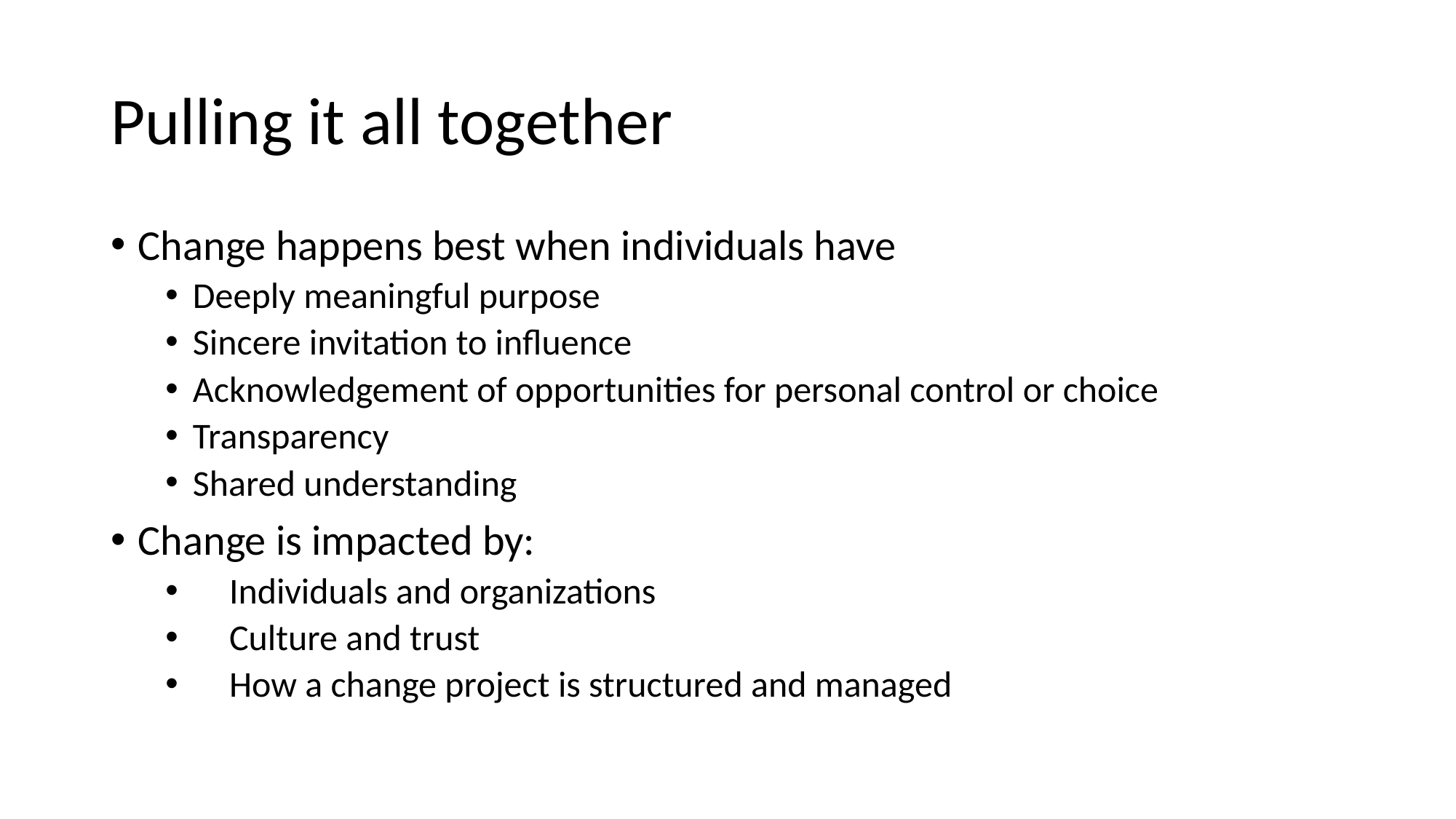

# Pulling it all together
Change happens best when individuals have
Deeply meaningful purpose
Sincere invitation to influence
Acknowledgement of opportunities for personal control or choice
Transparency
Shared understanding
Change is impacted by:
Individuals and organizations
Culture and trust
How a change project is structured and managed